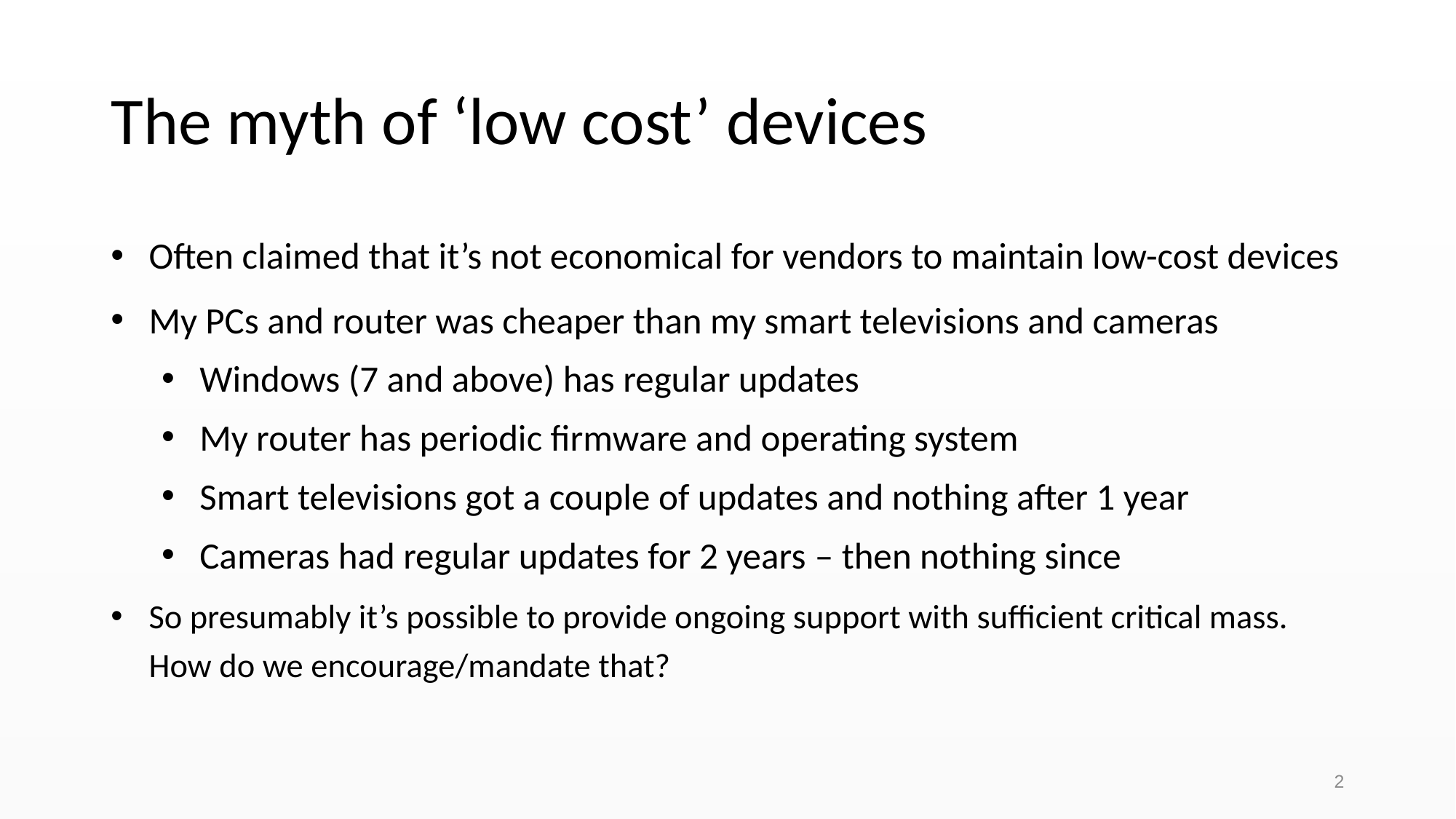

# The myth of ‘low cost’ devices
Often claimed that it’s not economical for vendors to maintain low-cost devices
My PCs and router was cheaper than my smart televisions and cameras
Windows (7 and above) has regular updates
My router has periodic firmware and operating system
Smart televisions got a couple of updates and nothing after 1 year
Cameras had regular updates for 2 years – then nothing since
So presumably it’s possible to provide ongoing support with sufficient critical mass. How do we encourage/mandate that?
2